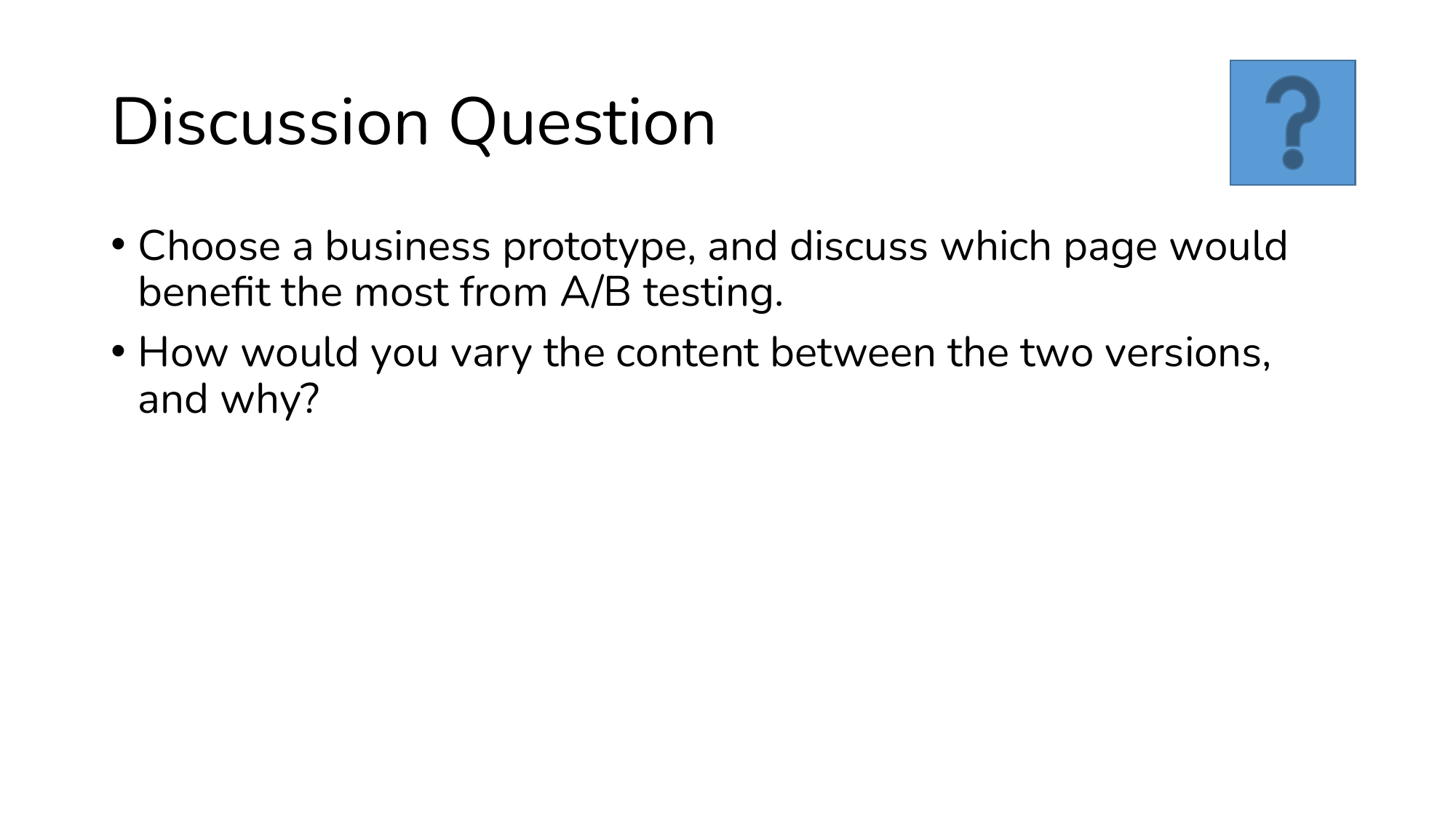

# Discussion Question

Choose a business prototype, and discuss which page would benefit the most from A/B testing.
How would you vary the content between the two versions, and why?